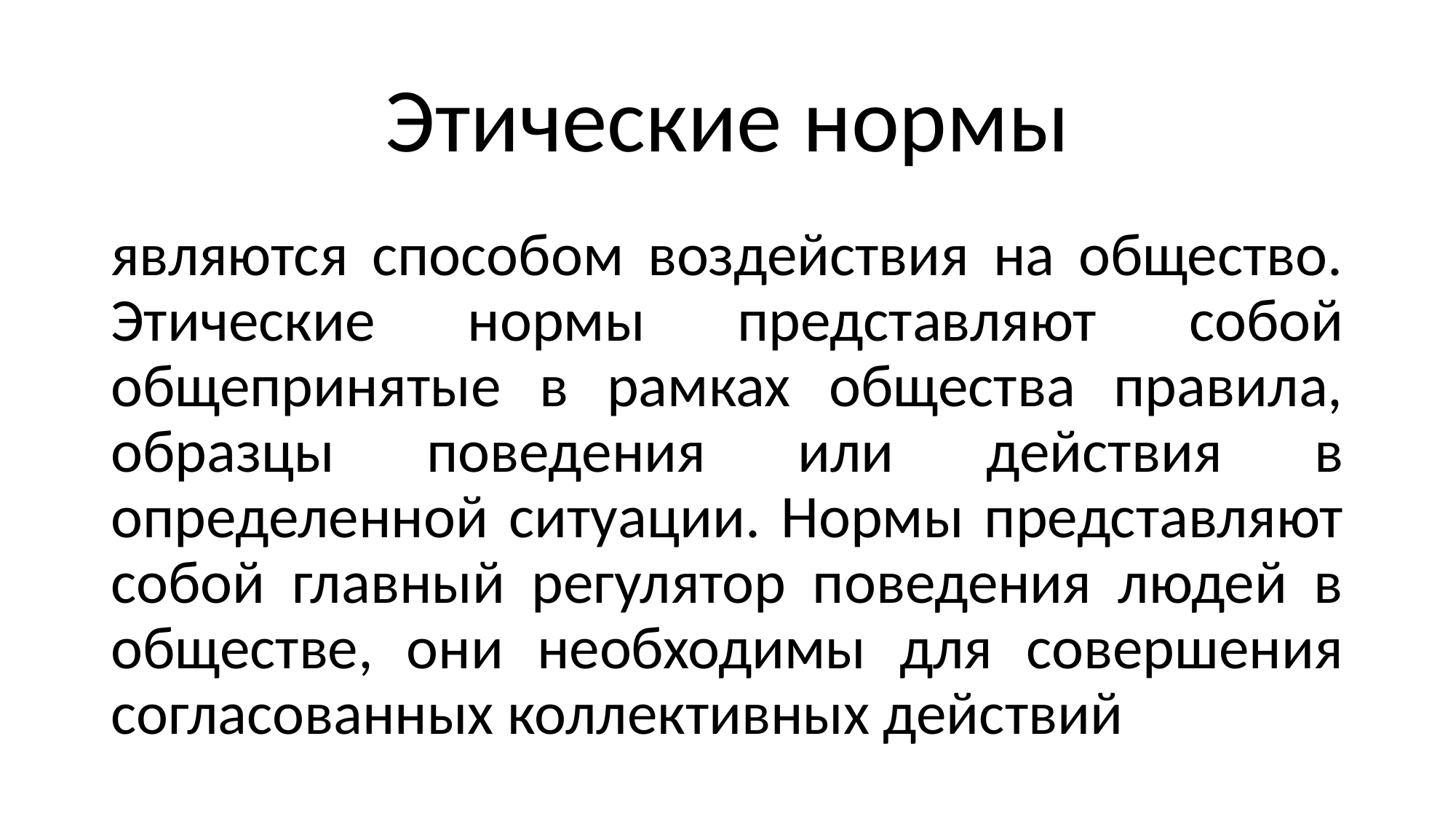

# Этические нормы
являются способом воздействия на общество. Этические нормы представляют собой общепринятые в рамках общества правила, образцы поведения или действия в определенной ситуации. Нормы представляют собой главный регулятор поведения людей в обществе, они необходимы для совершения согласованных коллективных действий